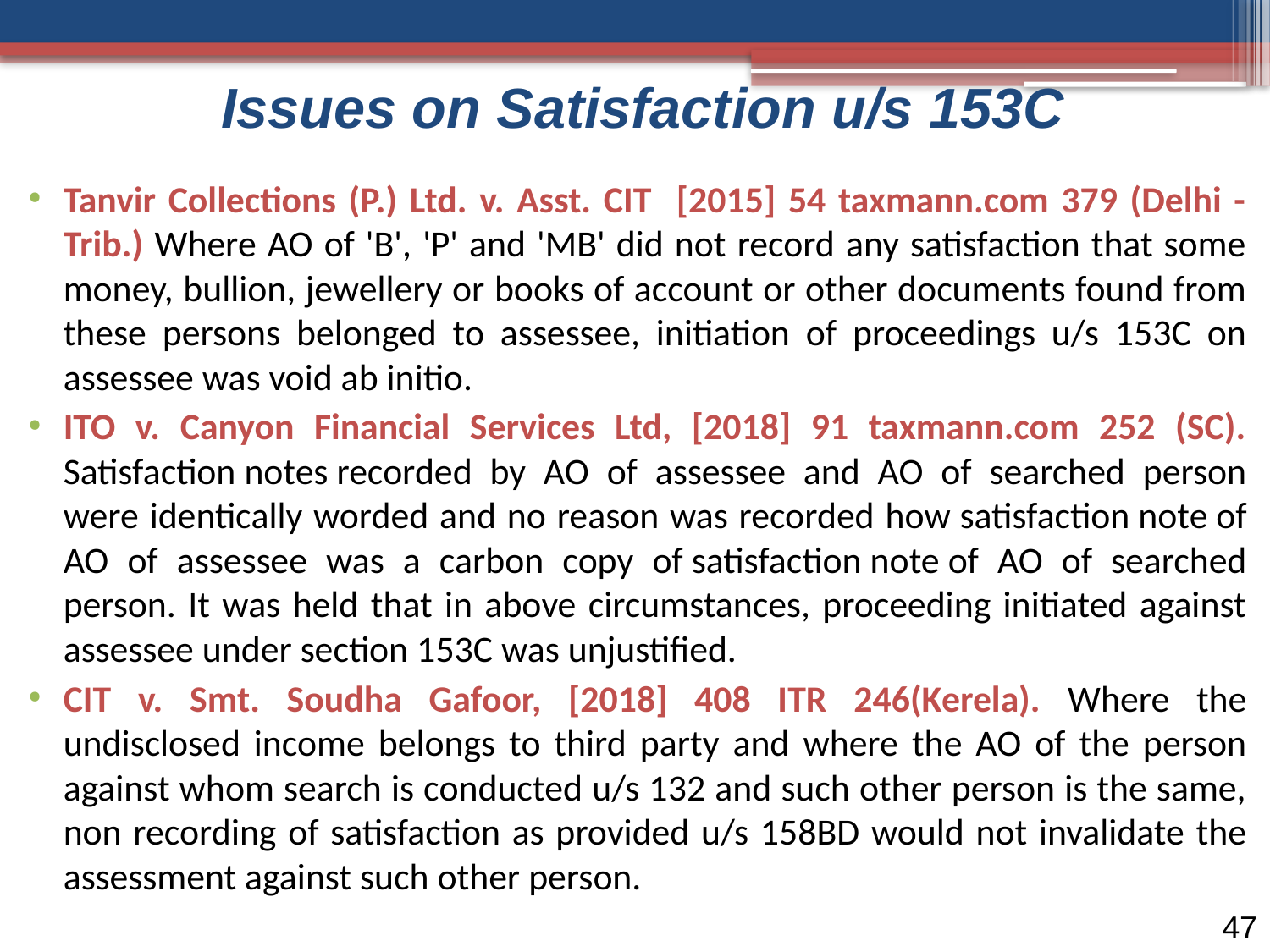

# Issues on Satisfaction u/s 153C
Tanvir Collections (P.) Ltd. v. Asst. CIT  [2015] 54 taxmann.com 379 (Delhi - Trib.) Where AO of 'B', 'P' and 'MB' did not record any satisfaction that some money, bullion, jewellery or books of account or other documents found from these persons belonged to assessee, initiation of proceedings u/s 153C on assessee was void ab initio.
ITO v. Canyon Financial Services Ltd, [2018] 91 taxmann.com 252 (SC). Satisfaction notes recorded by AO of assessee and AO of searched person were identically worded and no reason was recorded how satisfaction note of AO of assessee was a carbon copy of satisfaction note of AO of searched person. It was held that in above circumstances, proceeding initiated against assessee under section 153C was unjustified.
CIT v. Smt. Soudha Gafoor, [2018] 408 ITR 246(Kerela). Where the undisclosed income belongs to third party and where the AO of the person against whom search is conducted u/s 132 and such other person is the same, non recording of satisfaction as provided u/s 158BD would not invalidate the assessment against such other person.
47